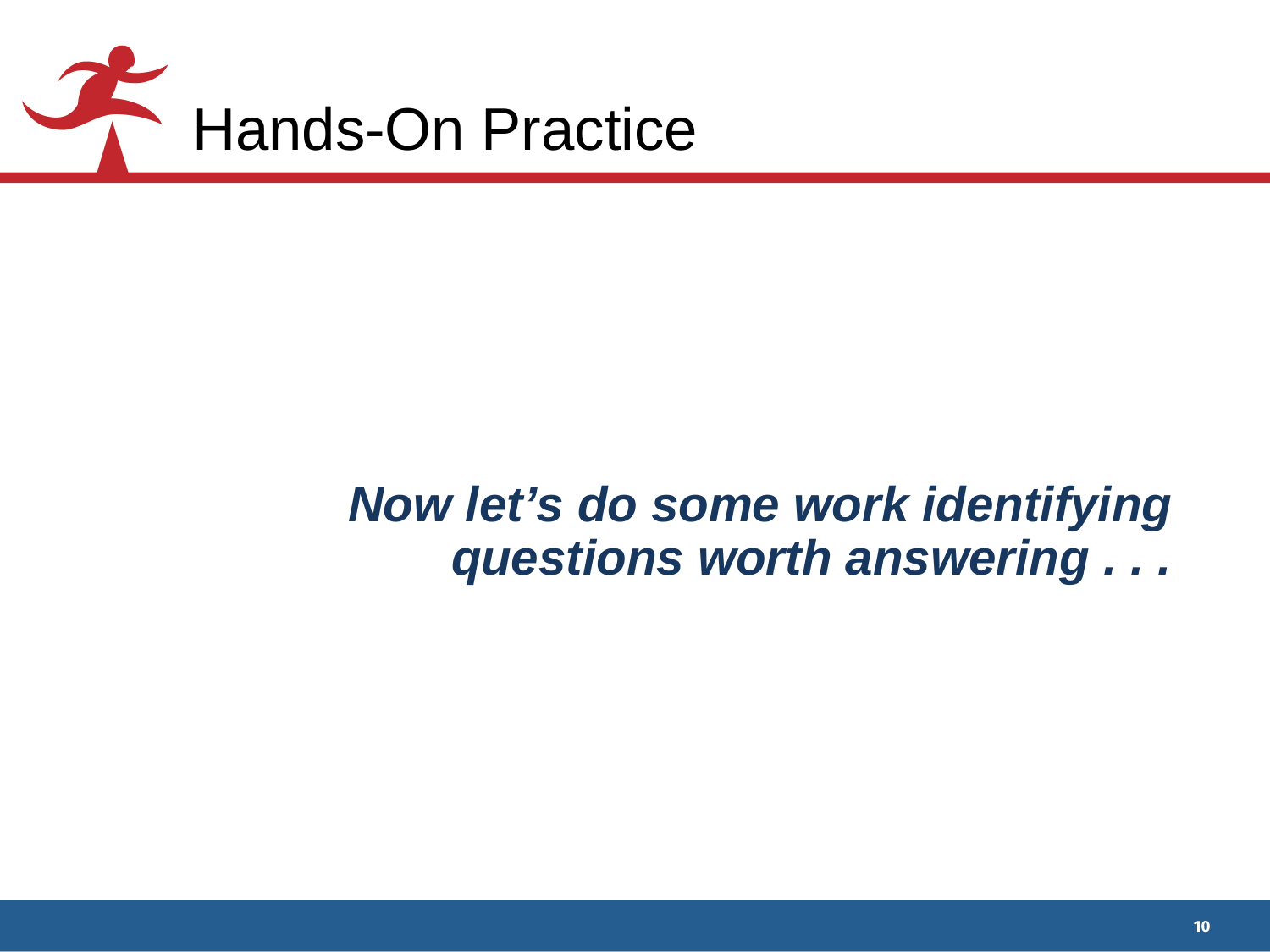

# Hands-On Practice

Now let’s do some work identifying questions worth answering . . .